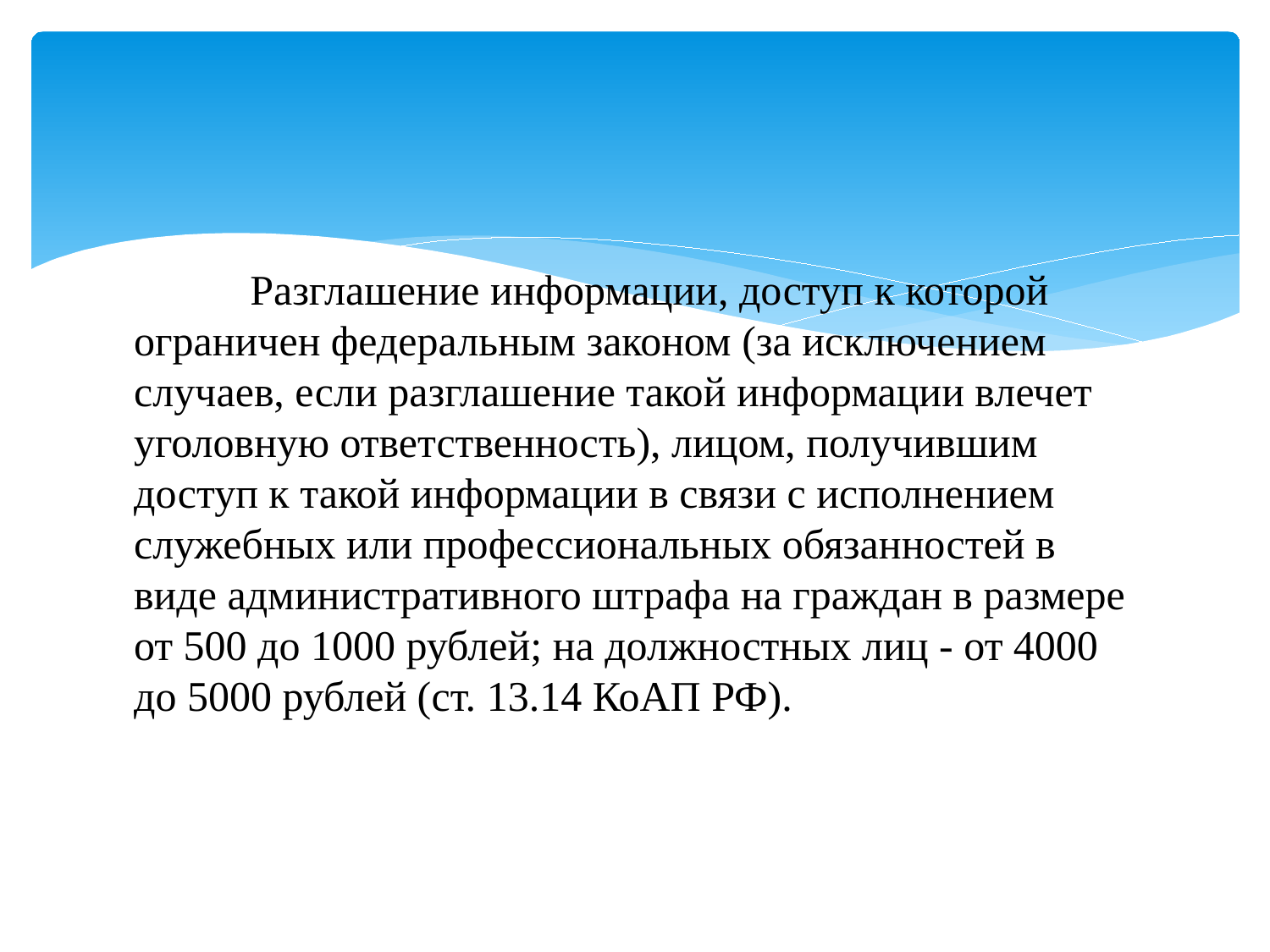

#
           Разглашение информации, доступ к которой ограничен федеральным законом (за исключением случаев, если разглашение такой информации влечет уголовную ответственность), лицом, получившим доступ к такой информации в связи с исполнением служебных или профессиональных обязанностей в виде административного штрафа на граждан в размере от 500 до 1000 рублей; на должностных лиц - от 4000 до 5000 рублей (ст. 13.14 КоАП РФ).